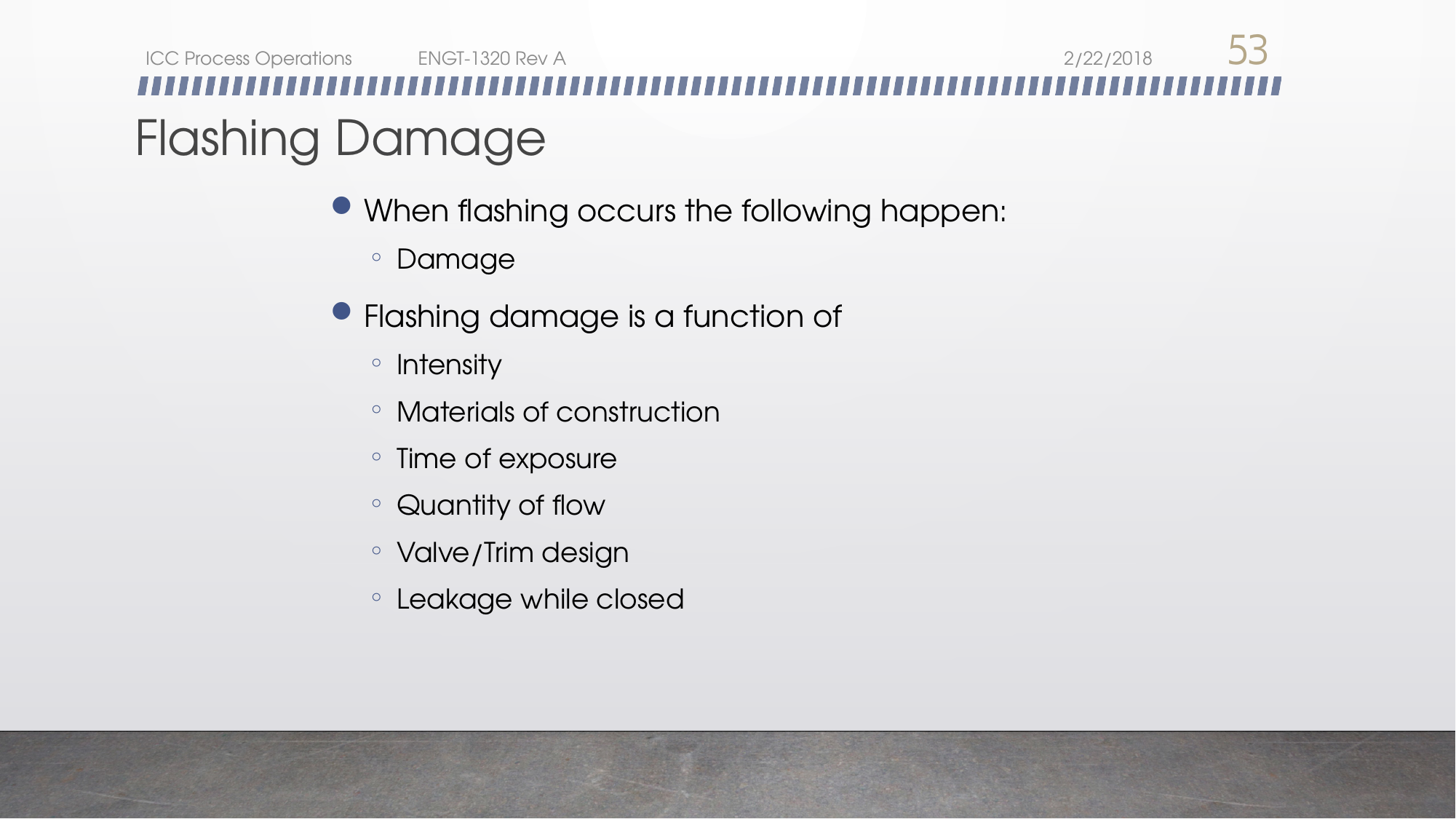

53
ICC Process Operations             ENGT-1320 Rev A
2/22/2018
# Flashing Damage
When flashing occurs the following happen:
Damage
Flashing damage is a function of
Intensity
Materials of construction
Time of exposure
Quantity of flow
Valve/Trim design
Leakage while closed